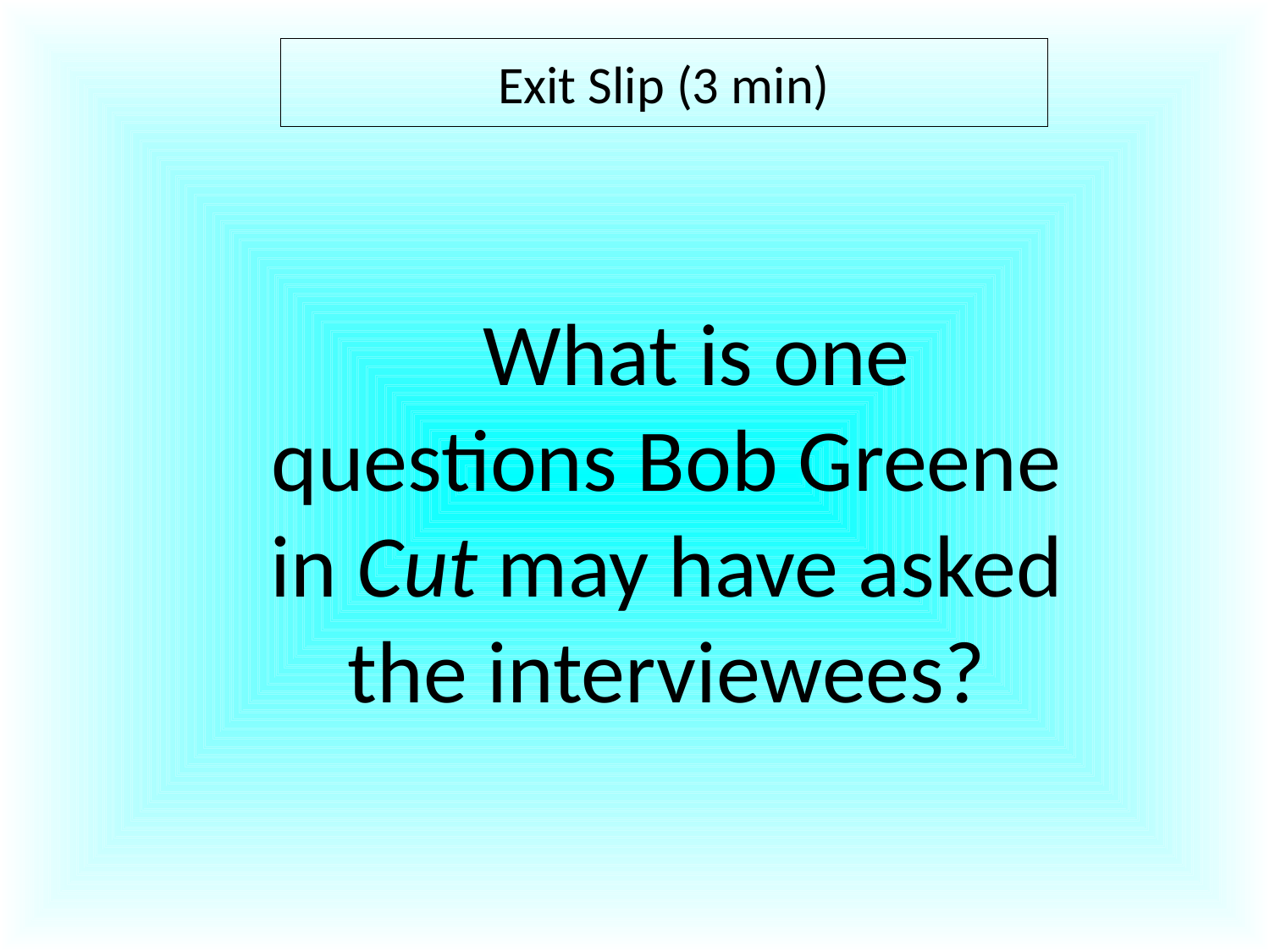

Exit Slip (3 min)
   What is one questions Bob Greene in Cut may have asked the interviewees?